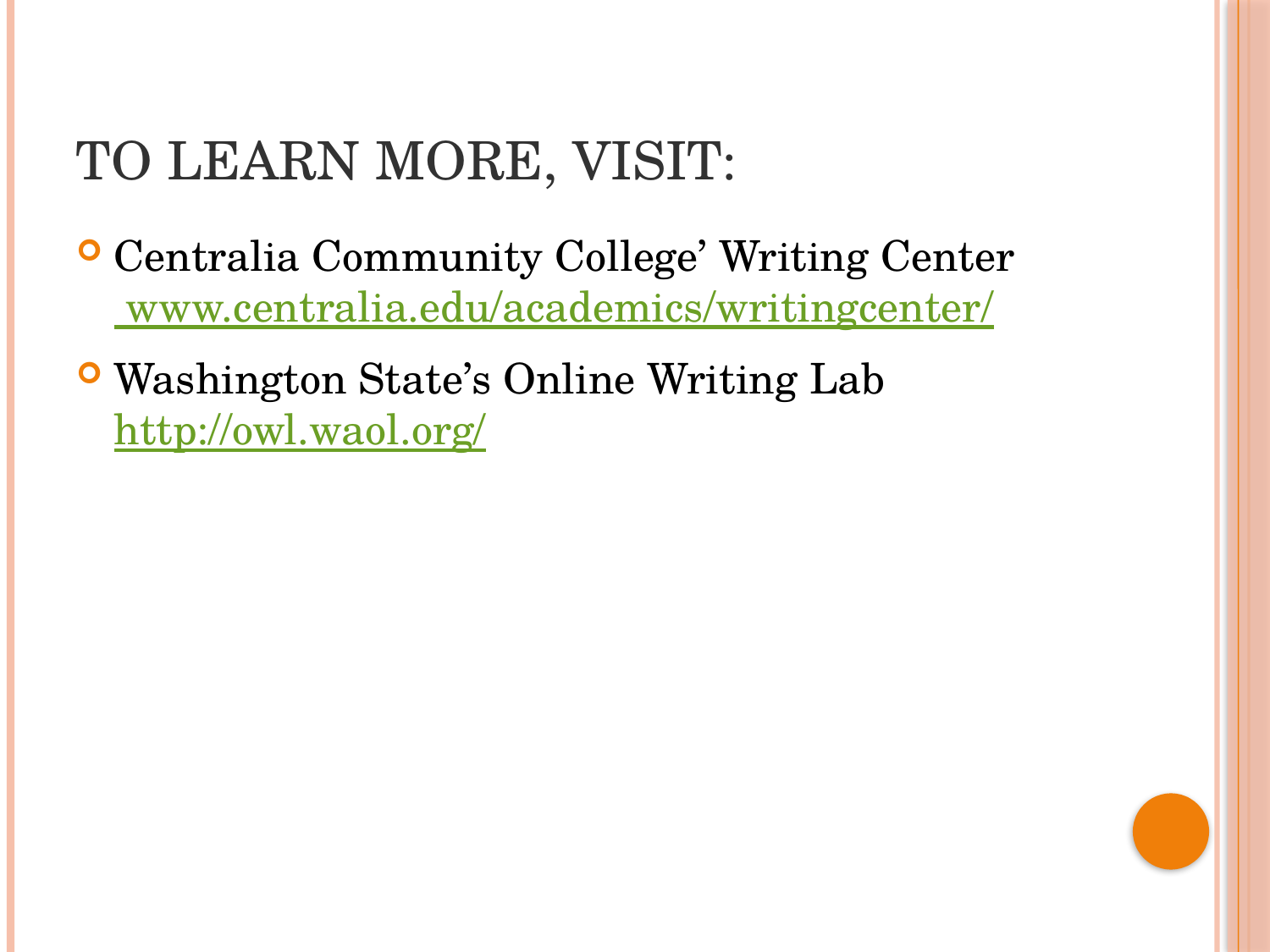

# To Learn more, visit:
Centralia Community College’ Writing Center www.centralia.edu/academics/writingcenter/
Washington State’s Online Writing Lab http://owl.waol.org/